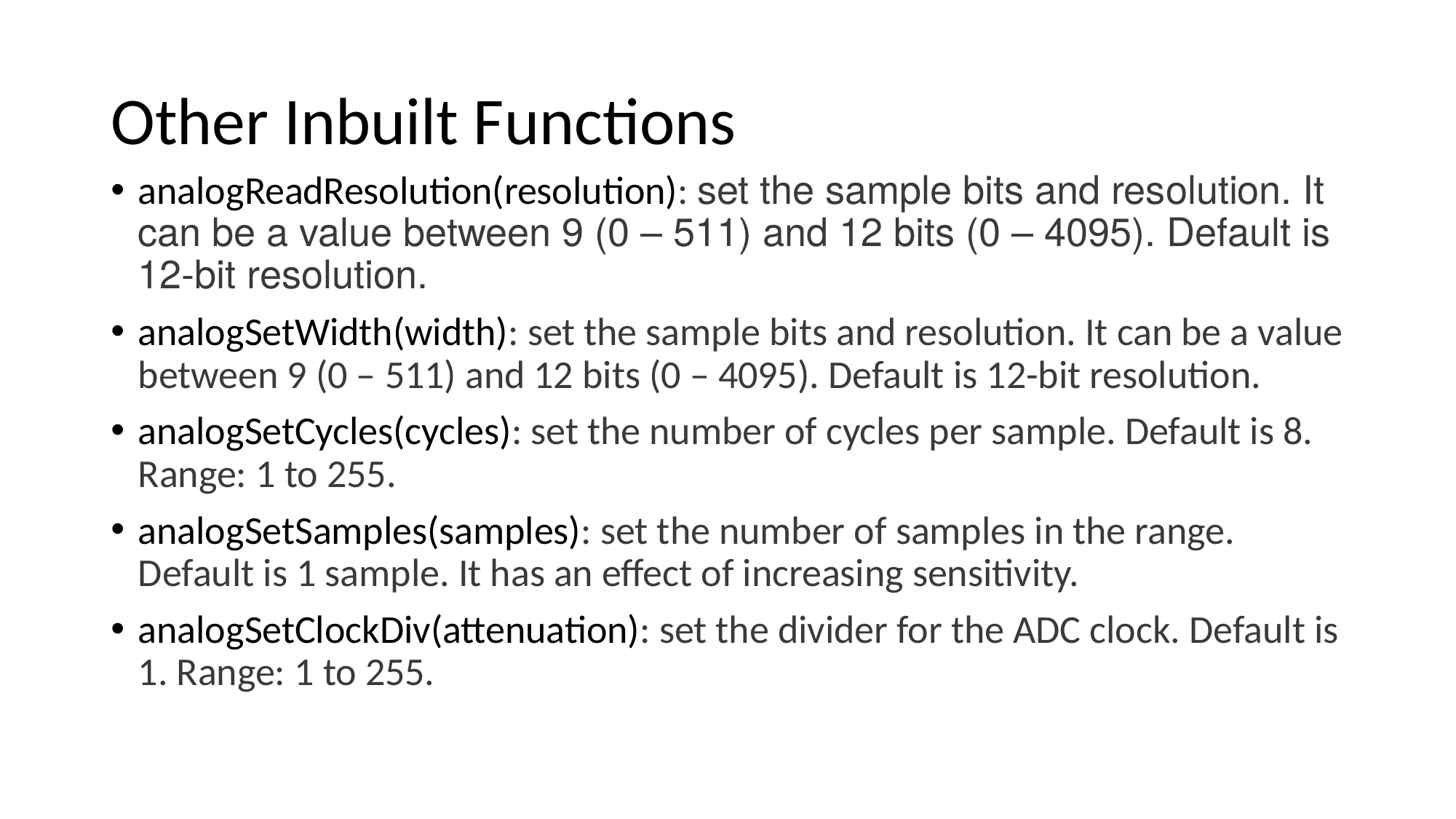

# Other Inbuilt Functions
analogReadResolution(resolution): set the sample bits and resolution. It can be a value between 9 (0 – 511) and 12 bits (0 – 4095). Default is 12-bit resolution.
analogSetWidth(width): set the sample bits and resolution. It can be a value between 9 (0 – 511) and 12 bits (0 – 4095). Default is 12-bit resolution.
analogSetCycles(cycles): set the number of cycles per sample. Default is 8. Range: 1 to 255.
analogSetSamples(samples): set the number of samples in the range. Default is 1 sample. It has an effect of increasing sensitivity.
analogSetClockDiv(attenuation): set the divider for the ADC clock. Default is 1. Range: 1 to 255.